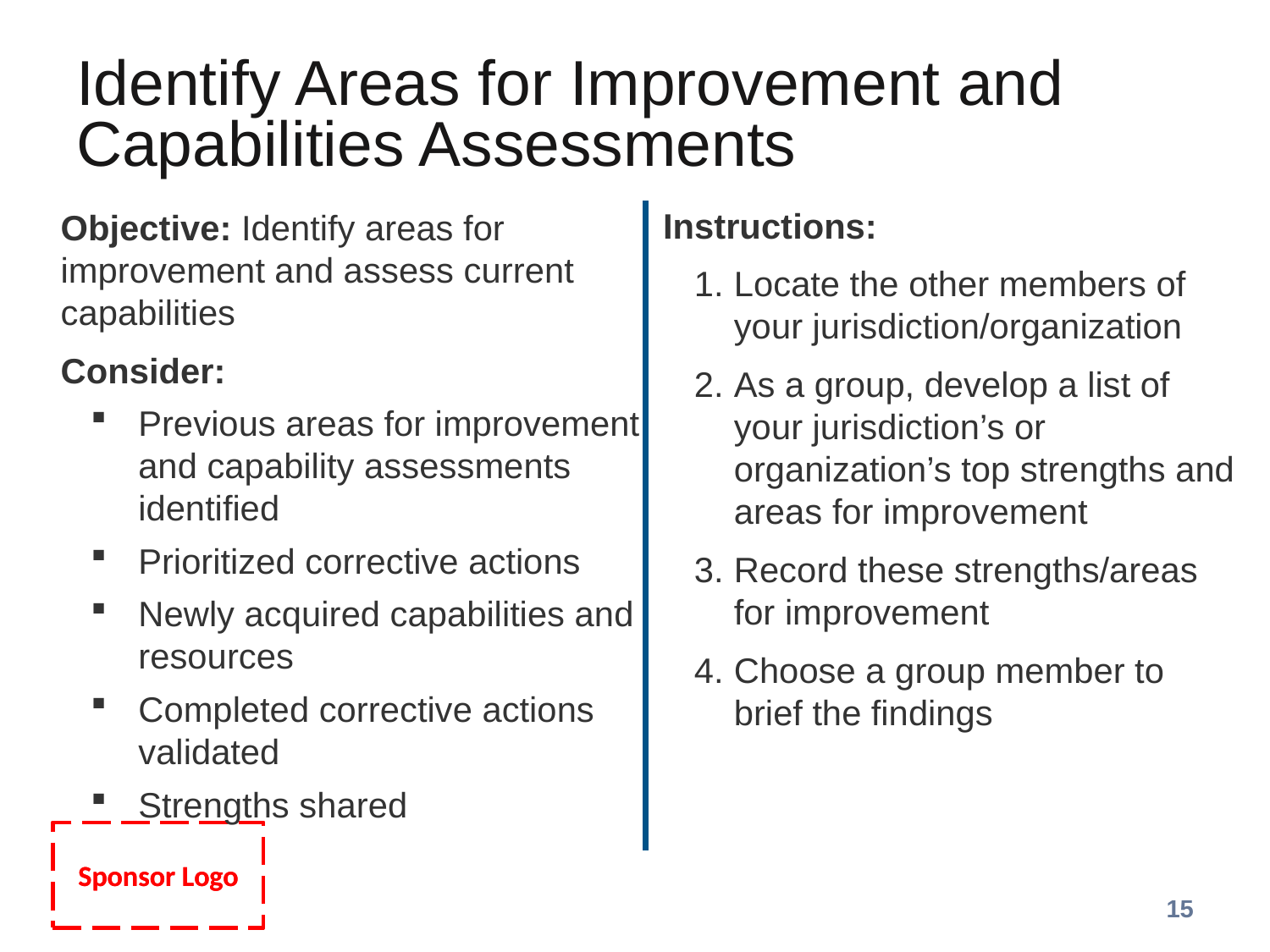

# Identify Areas for Improvement and Capabilities Assessments
Instructions:
Locate the other members of your jurisdiction/organization
As a group, develop a list of your jurisdiction’s or organization’s top strengths and areas for improvement
Record these strengths/areas for improvement
Choose a group member to brief the findings
Objective: Identify areas for improvement and assess current capabilities
Consider:
Previous areas for improvement and capability assessments identified
Prioritized corrective actions
Newly acquired capabilities and resources
Completed corrective actions validated
Strengths shared
15